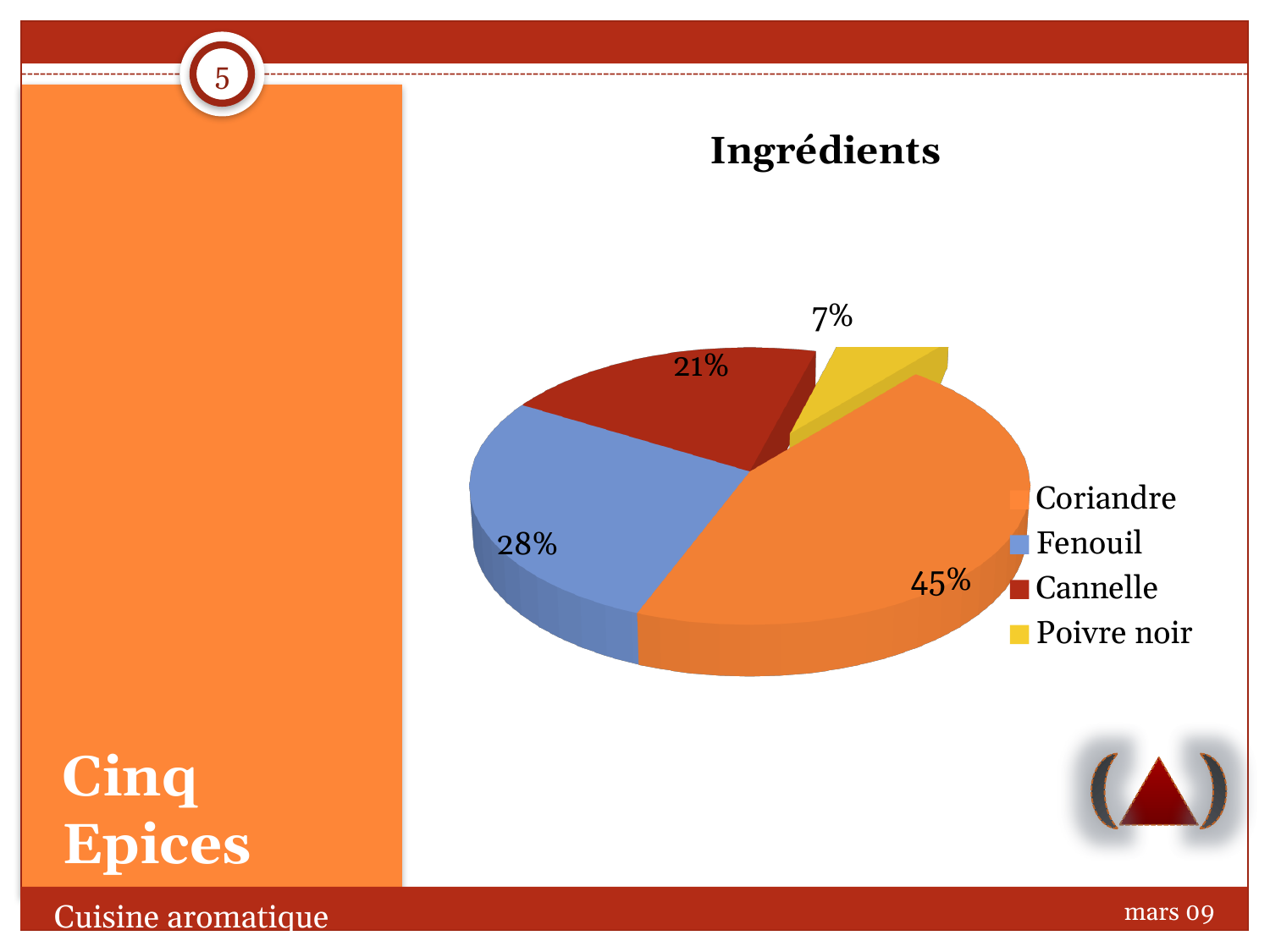

5

[unsupported chart]

# Cinq Epices
mars 09
Cuisine aromatique